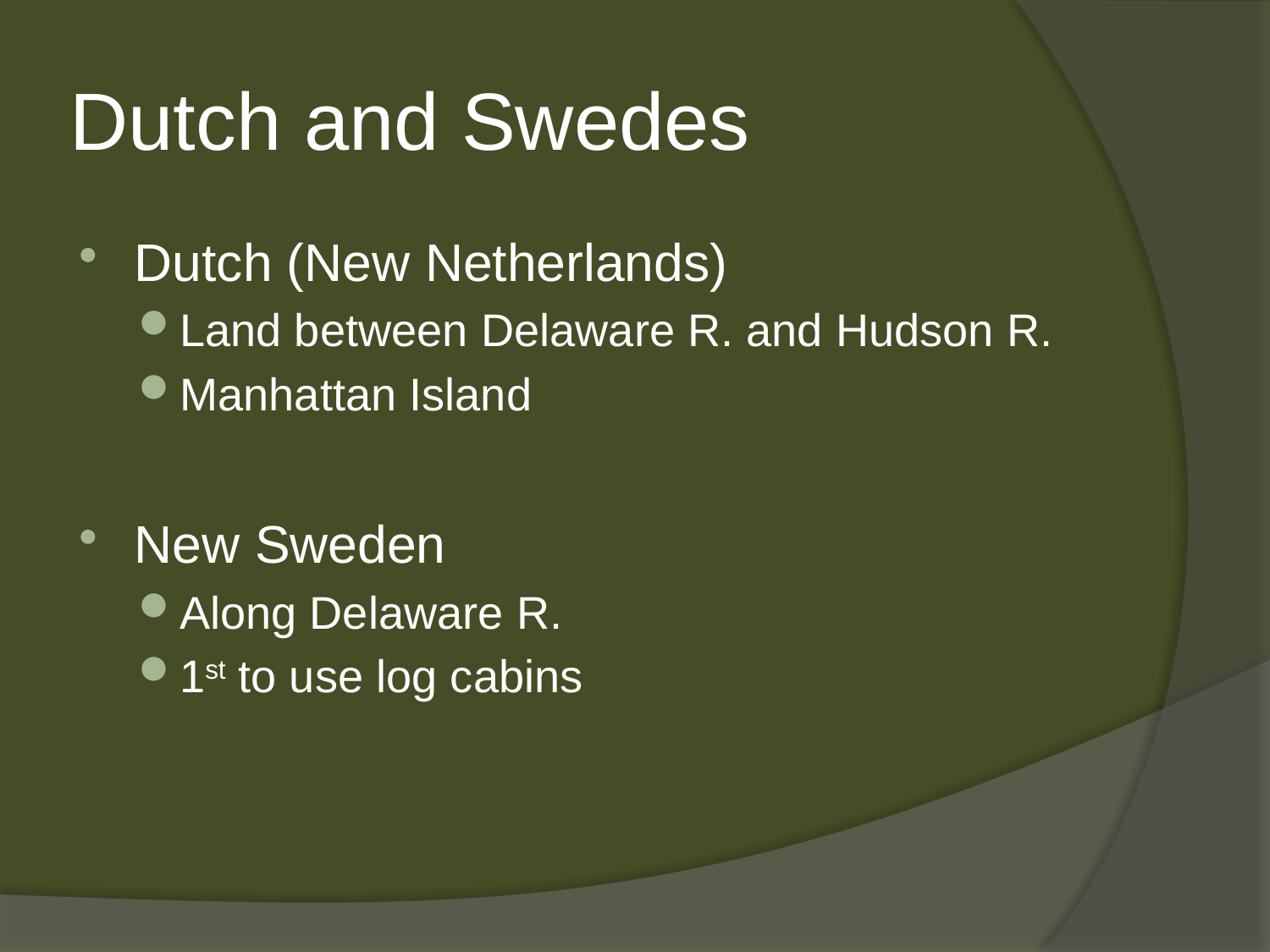

# Dutch and Swedes
Dutch (New Netherlands)
Land between Delaware R. and Hudson R.
Manhattan Island

New Sweden
Along Delaware R.
1st to use log cabins